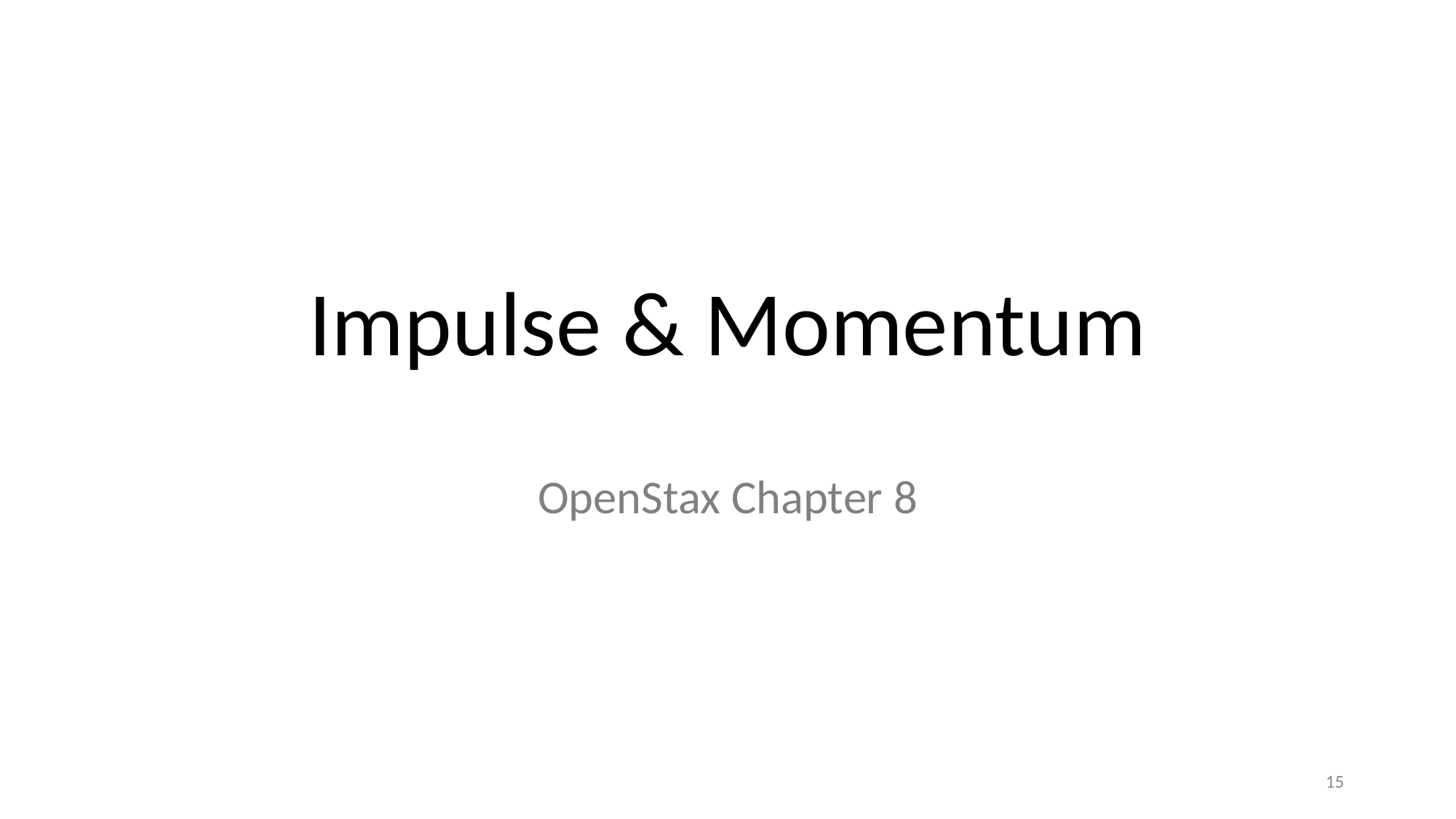

# Impulse & Momentum OpenStax Chapter 8
15